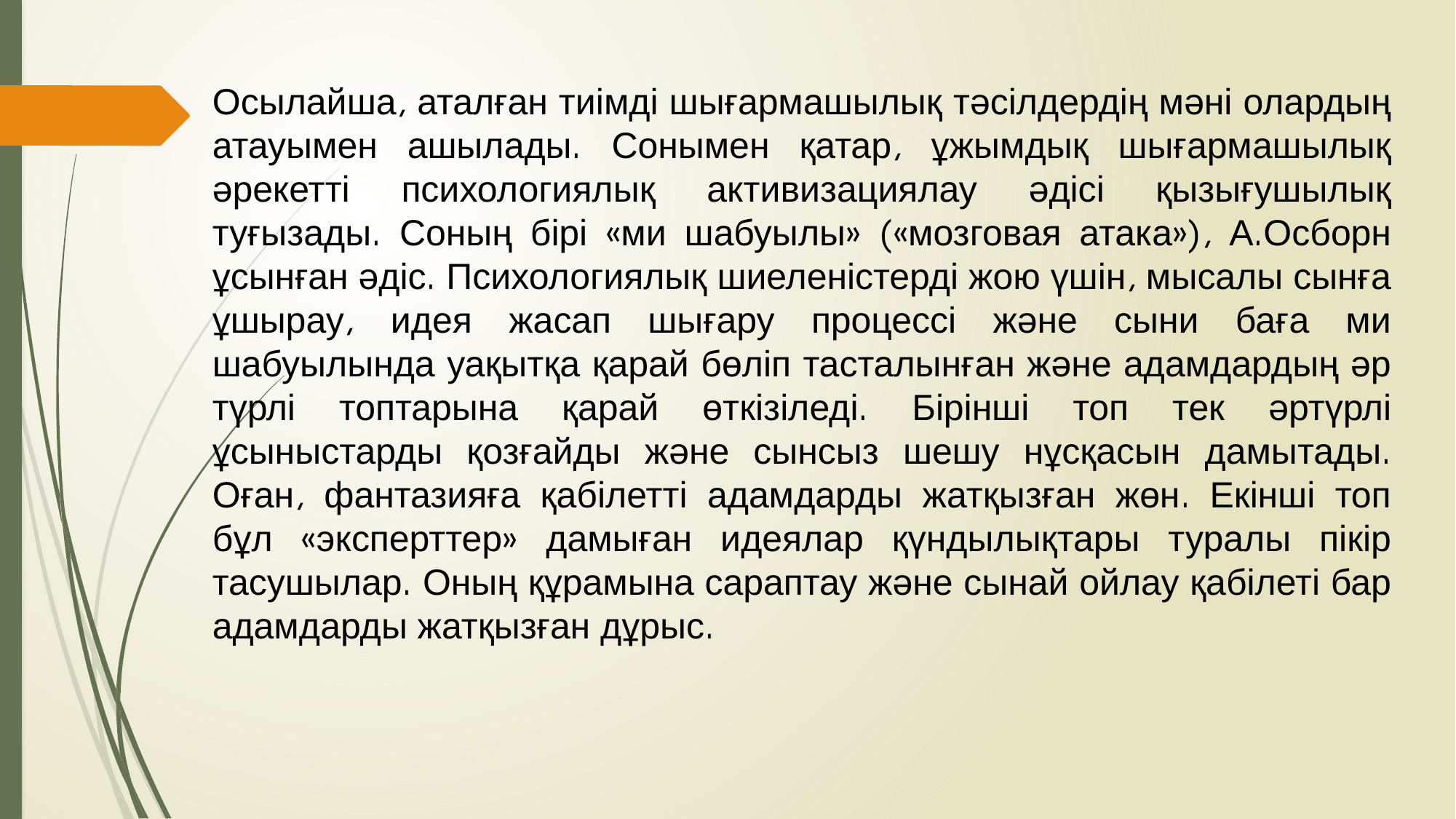

Осылайша, аталған тиімді шығармашылық тәсілдердің мәні олардың атауымен ашылады. Сонымен қатар, ұжымдық шығармашылық әрекетті психологиялық активизациялау әдісі қызығушылық туғызады. Соның бірі «ми шабуылы» («мозговая атака»), А.Осборн ұсынған әдіс. Психологиялық шиеленістерді жою үшін, мысалы сынға ұшырау, идея жасап шығару процессі және сыни баға ми шабуылында уақытқа қарай бөліп тасталынған және адамдардың әр түрлі топтарына қарай өткізіледі. Бірінші топ тек әртүрлі ұсыныстарды қозғайды және сынсыз шешу нұсқасын дамытады. Оған, фантазияға қабілетті адамдарды жатқызған жөн. Екінші топ бұл «эксперттер» дамыған идеялар қүндылықтары туралы пікір тасушылар. Оның құрамына сараптау және сынай ойлау қабілеті бар адамдарды жатқызған дұрыс.